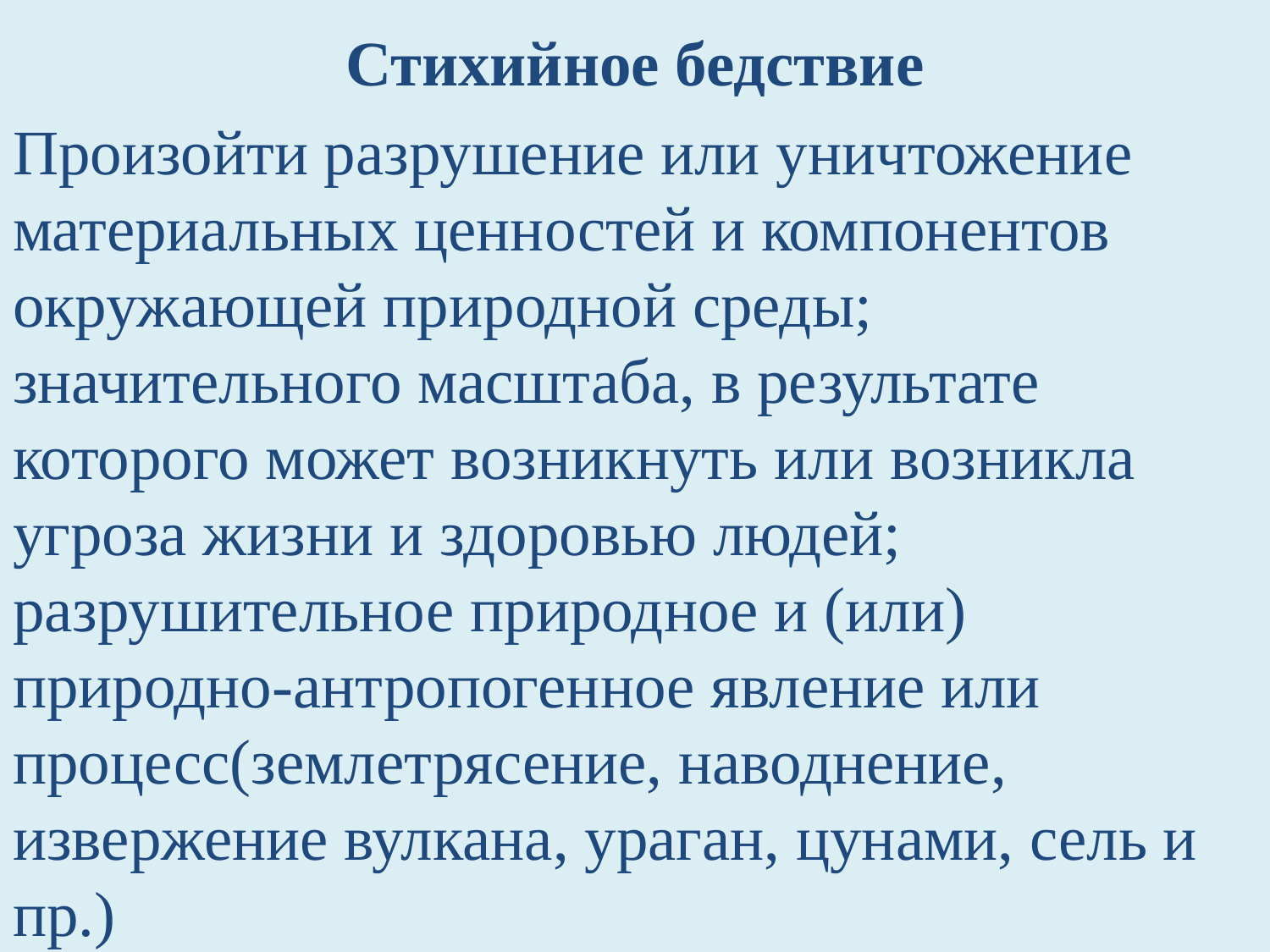

Стихийное бедствие
Произойти разрушение или уничтожение материальных ценностей и компонентов окружающей природной среды; значительного масштаба, в результате которого может возникнуть или возникла угроза жизни и здоровью людей; разрушительное природное и (или) природно-антропогенное явление или процесс(землетрясение, наводнение, извержение вулкана, ураган, цунами, сель и пр.)